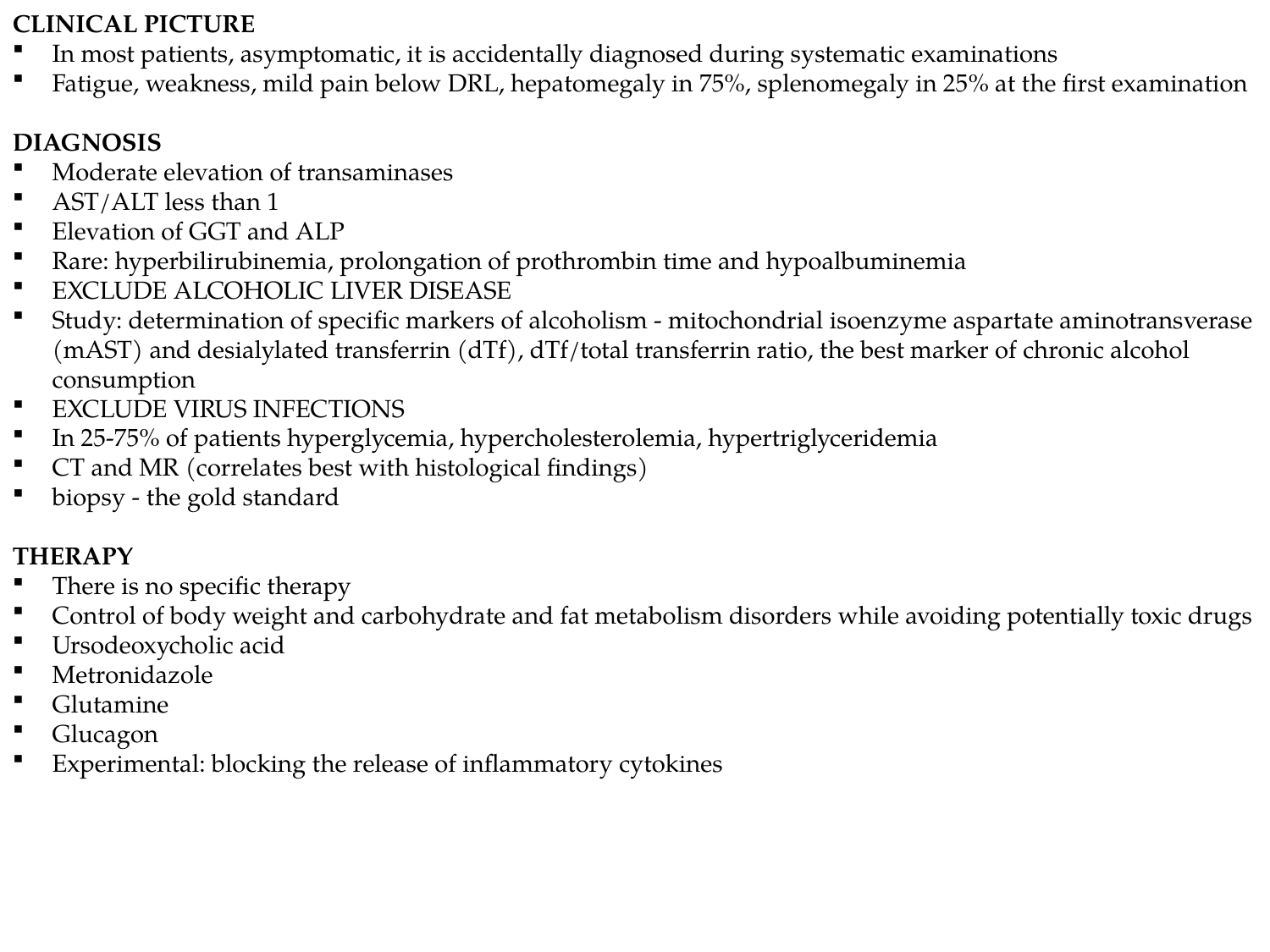

CLINICAL PICTURE
In most patients, asymptomatic, it is accidentally diagnosed during systematic examinations
Fatigue, weakness, mild pain below DRL, hepatomegaly in 75%, splenomegaly in 25% at the first examination

DIAGNOSIS
Moderate elevation of transaminases
AST/ALT less than 1
Elevation of GGT and ALP
Rare: hyperbilirubinemia, prolongation of prothrombin time and hypoalbuminemia
EXCLUDE ALCOHOLIC LIVER DISEASE
Study: determination of specific markers of alcoholism - mitochondrial isoenzyme aspartate aminotransverase (mAST) and desialylated transferrin (dTf), dTf/total transferrin ratio, the best marker of chronic alcohol consumption
EXCLUDE VIRUS INFECTIONS
In 25-75% of patients hyperglycemia, hypercholesterolemia, hypertriglyceridemia
CT and MR (correlates best with histological findings)
biopsy - the gold standard

THERAPY
There is no specific therapy
Control of body weight and carbohydrate and fat metabolism disorders while avoiding potentially toxic drugs
Ursodeoxycholic acid
Metronidazole
Glutamine
Glucagon
Experimental: blocking the release of inflammatory cytokines